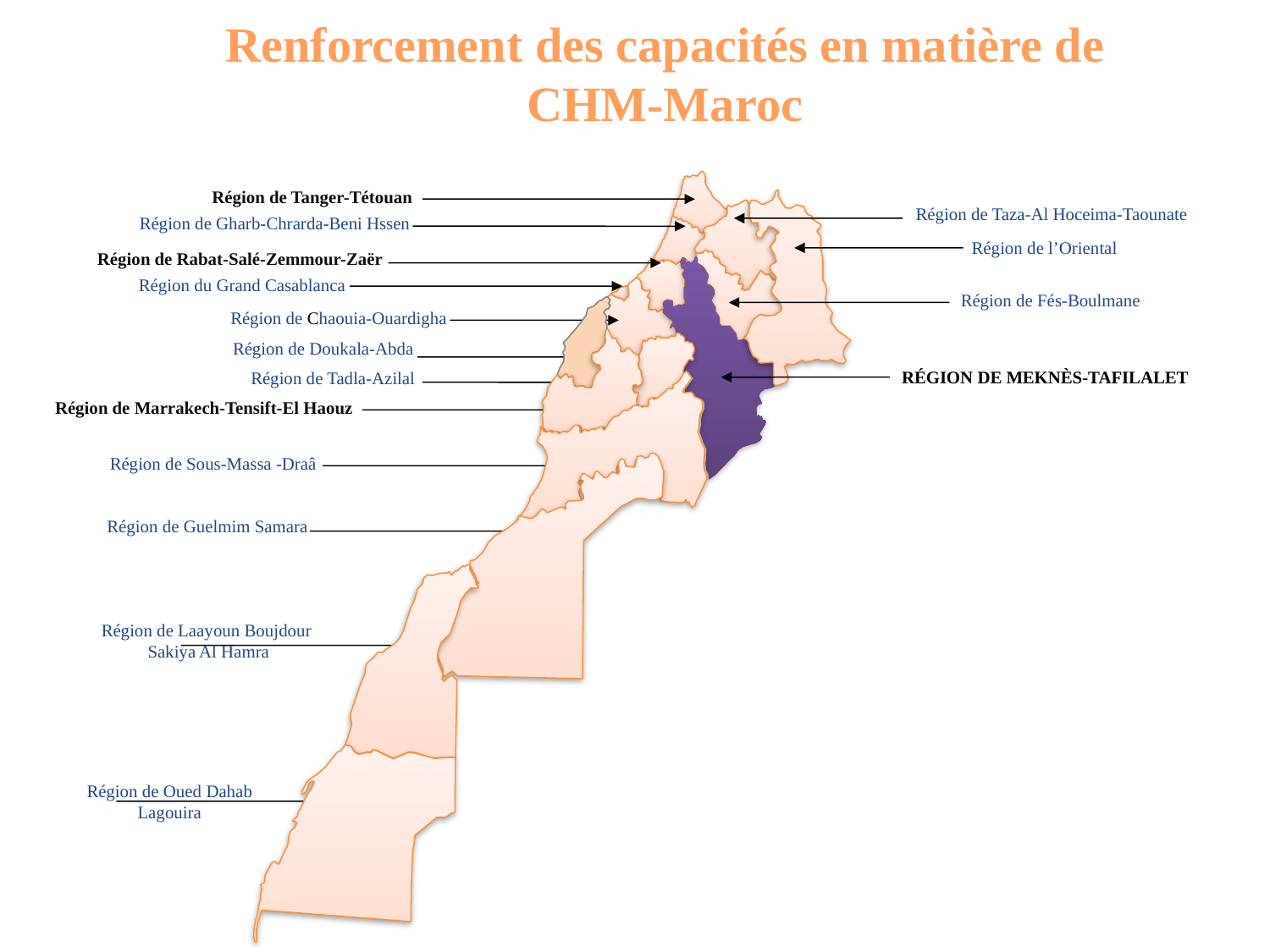

Renforcement des capacités en matière de CHM-Maroc

Région de Tanger-Tétouan

Région de Taza-Al Hoceima-Taounate

Région de Fés-Boulmane

RÉGION DE MEKNÈS-TAFILALET

Région de Gharb-Chrarda-Beni Hssen

Région de l’Oriental
Région de Rabat-Salé-Zemmour-Zaër

Région du Grand Casablanca

Région de Chaouia-Ouardigha

Région de Doukala-Abda

Région de Tadla-Azilal
Région de Marrakech-Tensift-El Haouz
Région de Sous-Massa -Draâ

Région de Guelmim Samara

Région de Laayoun Boujdour
Sakiya Al Hamra

Région de Oued Dahab
Lagouira